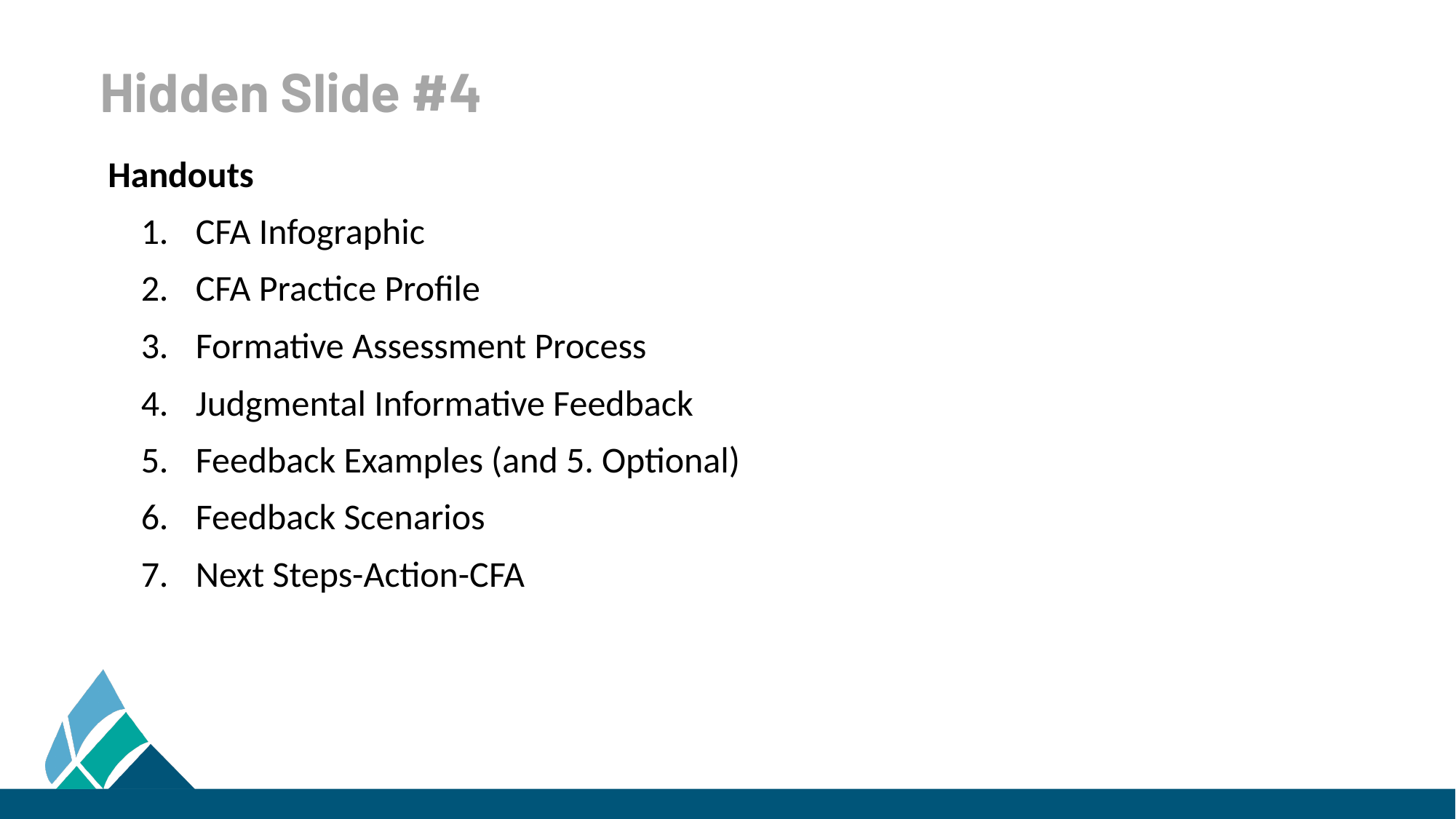

# Hidden Slide #4
Handouts
CFA Infographic
CFA Practice Profile
Formative Assessment Process
Judgmental Informative Feedback
Feedback Examples (and 5. Optional)
Feedback Scenarios
Next Steps-Action-CFA